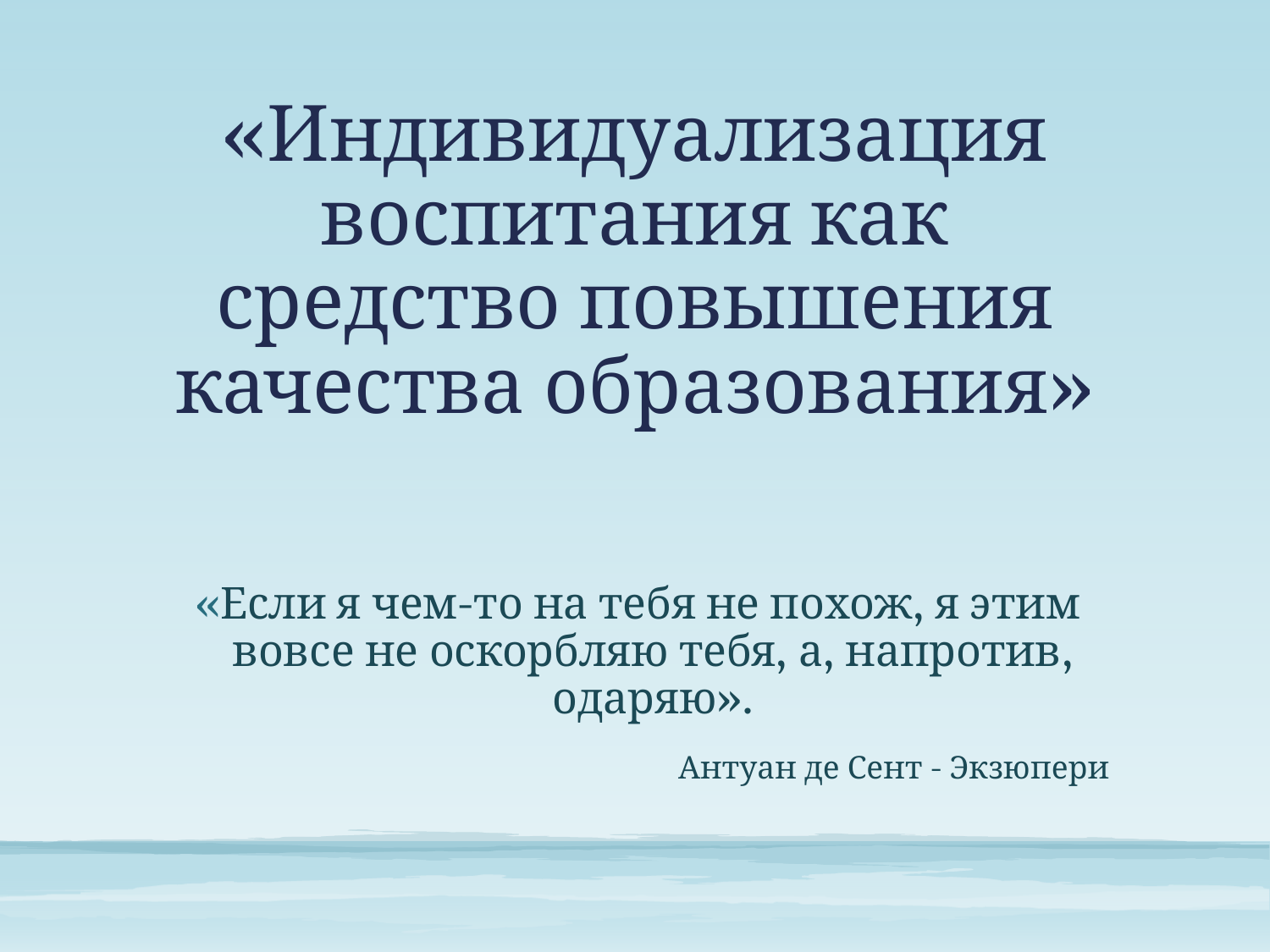

# «Индивидуализация воспитания как средство повышения качества образования»
«Если я чем-то на тебя не похож, я этим вовсе не оскорбляю тебя, а, напротив, одаряю».
Антуан де Сент - Экзюпери